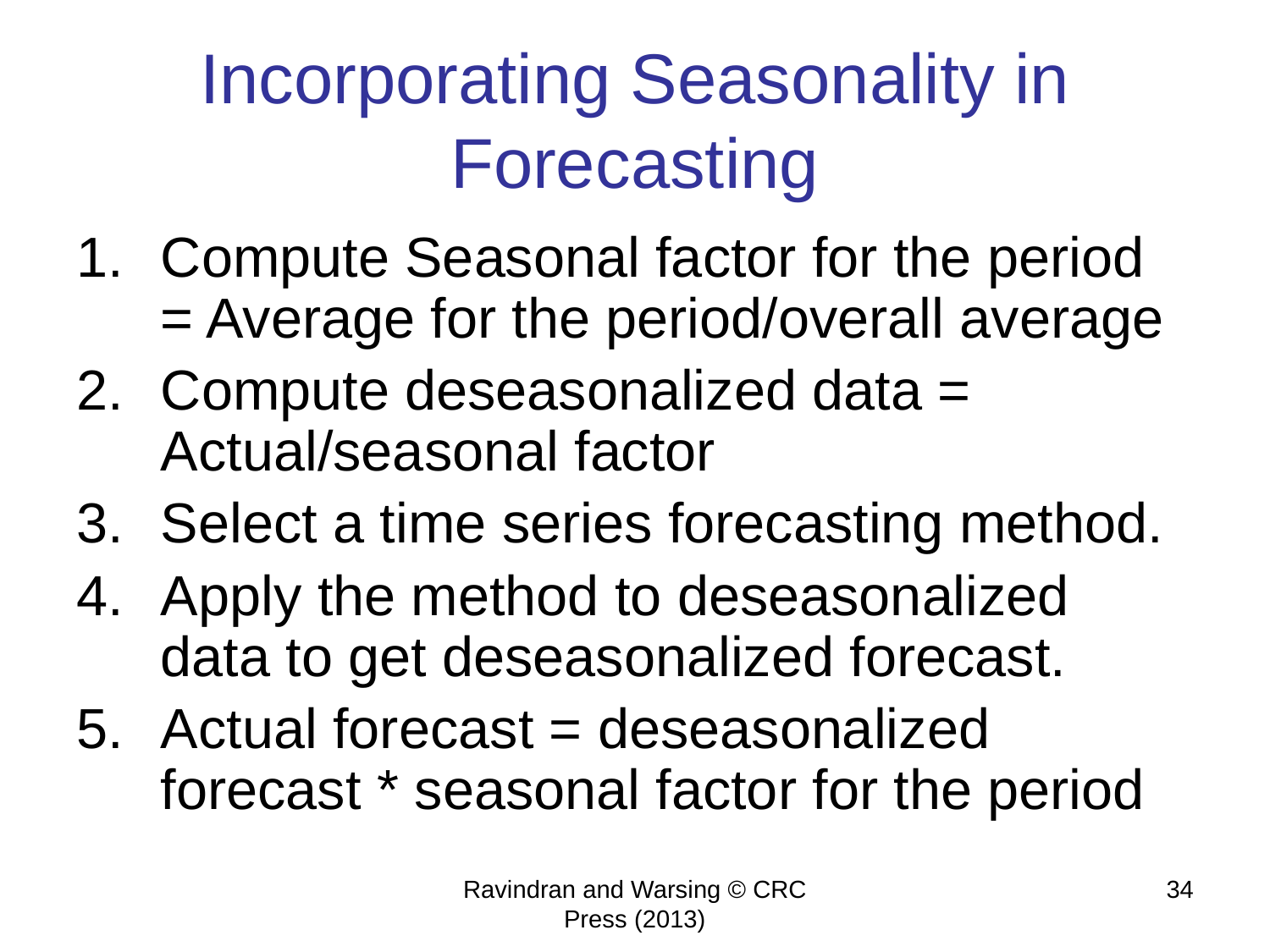

# Incorporating Seasonality in Forecasting
Compute Seasonal factor for the period = Average for the period/overall average
Compute deseasonalized data = Actual/seasonal factor
Select a time series forecasting method.
Apply the method to deseasonalized data to get deseasonalized forecast.
Actual forecast = deseasonalized forecast * seasonal factor for the period

Ravindran and Warsing © CRC Press (2013)
34